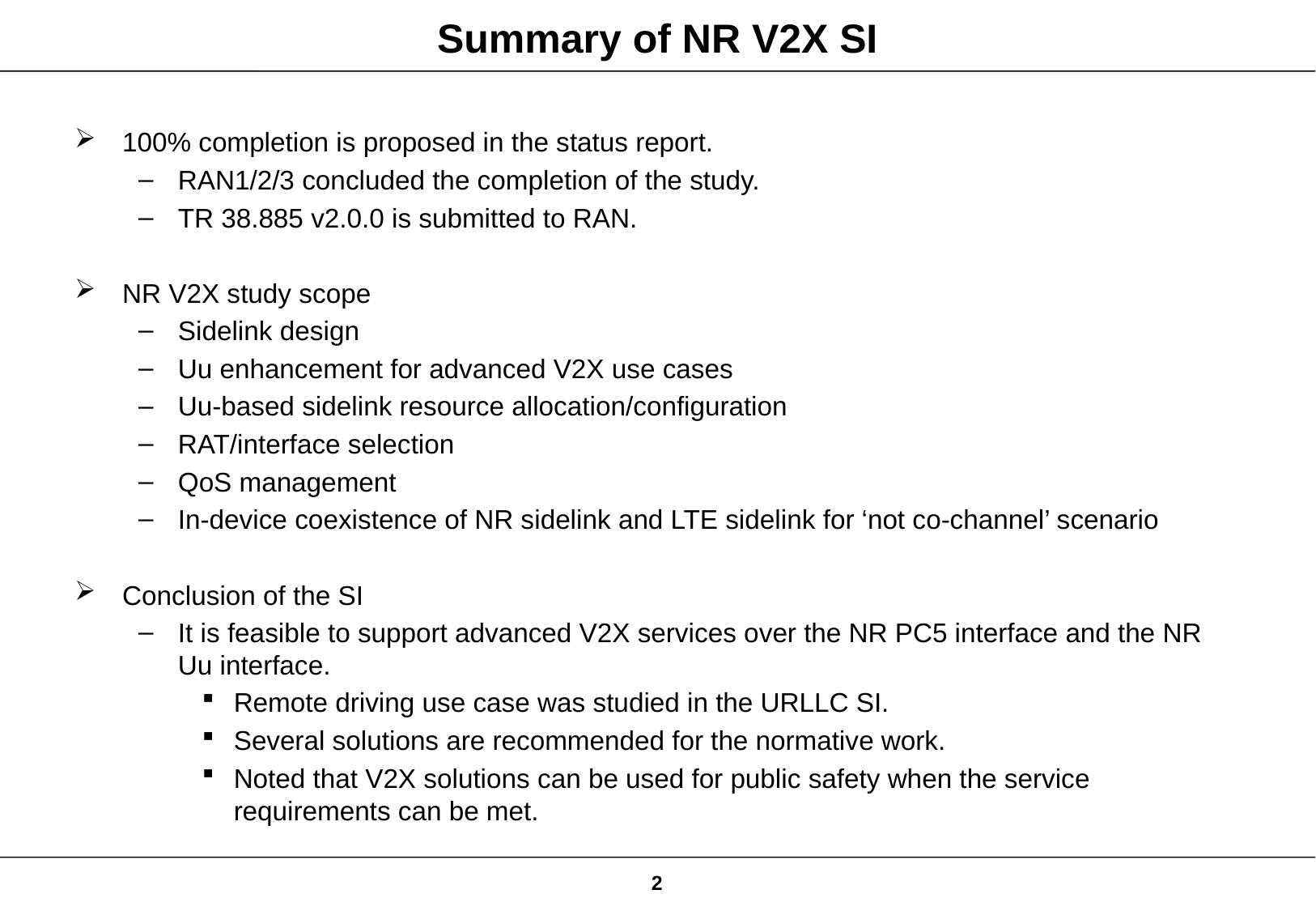

# Summary of NR V2X SI
100% completion is proposed in the status report.
RAN1/2/3 concluded the completion of the study.
TR 38.885 v2.0.0 is submitted to RAN.

NR V2X study scope
Sidelink design
Uu enhancement for advanced V2X use cases
Uu-based sidelink resource allocation/configuration
RAT/interface selection
QoS management
In-device coexistence of NR sidelink and LTE sidelink for ‘not co-channel’ scenario

Conclusion of the SI
It is feasible to support advanced V2X services over the NR PC5 interface and the NR Uu interface.
Remote driving use case was studied in the URLLC SI.
Several solutions are recommended for the normative work.
Noted that V2X solutions can be used for public safety when the service requirements can be met.

2